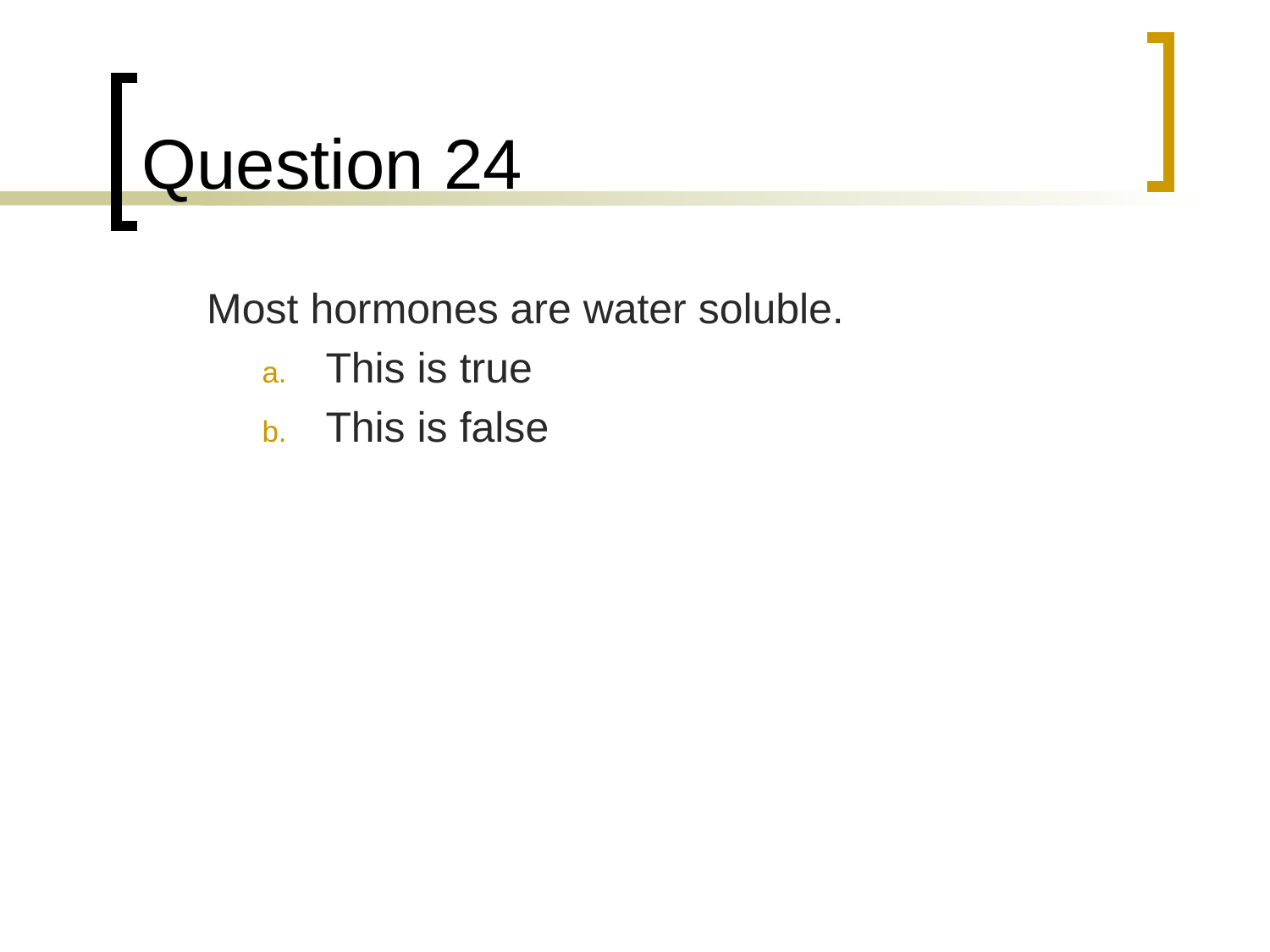

# Question 24
	Most hormones are water soluble.
This is true
This is false